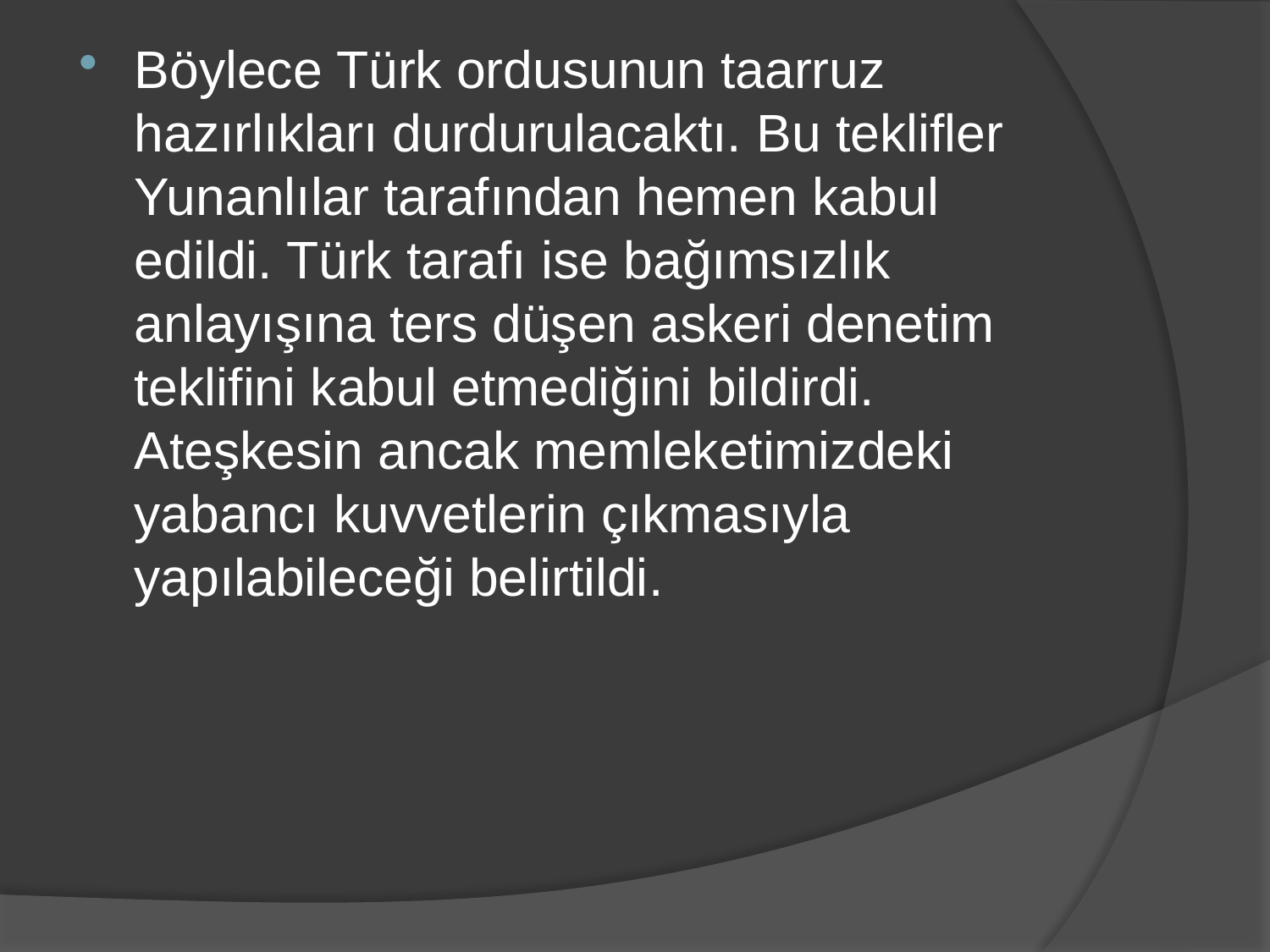

Böylece Türk ordusunun taarruz hazırlıkları durdurulacaktı. Bu teklifler Yunanlılar tarafından hemen kabul edildi. Türk tarafı ise bağımsızlık anlayışına ters düşen askeri denetim teklifini kabul etmediğini bildirdi. Ateşkesin ancak memleketimizdeki yabancı kuvvetlerin çıkmasıyla yapılabileceği belirtildi.